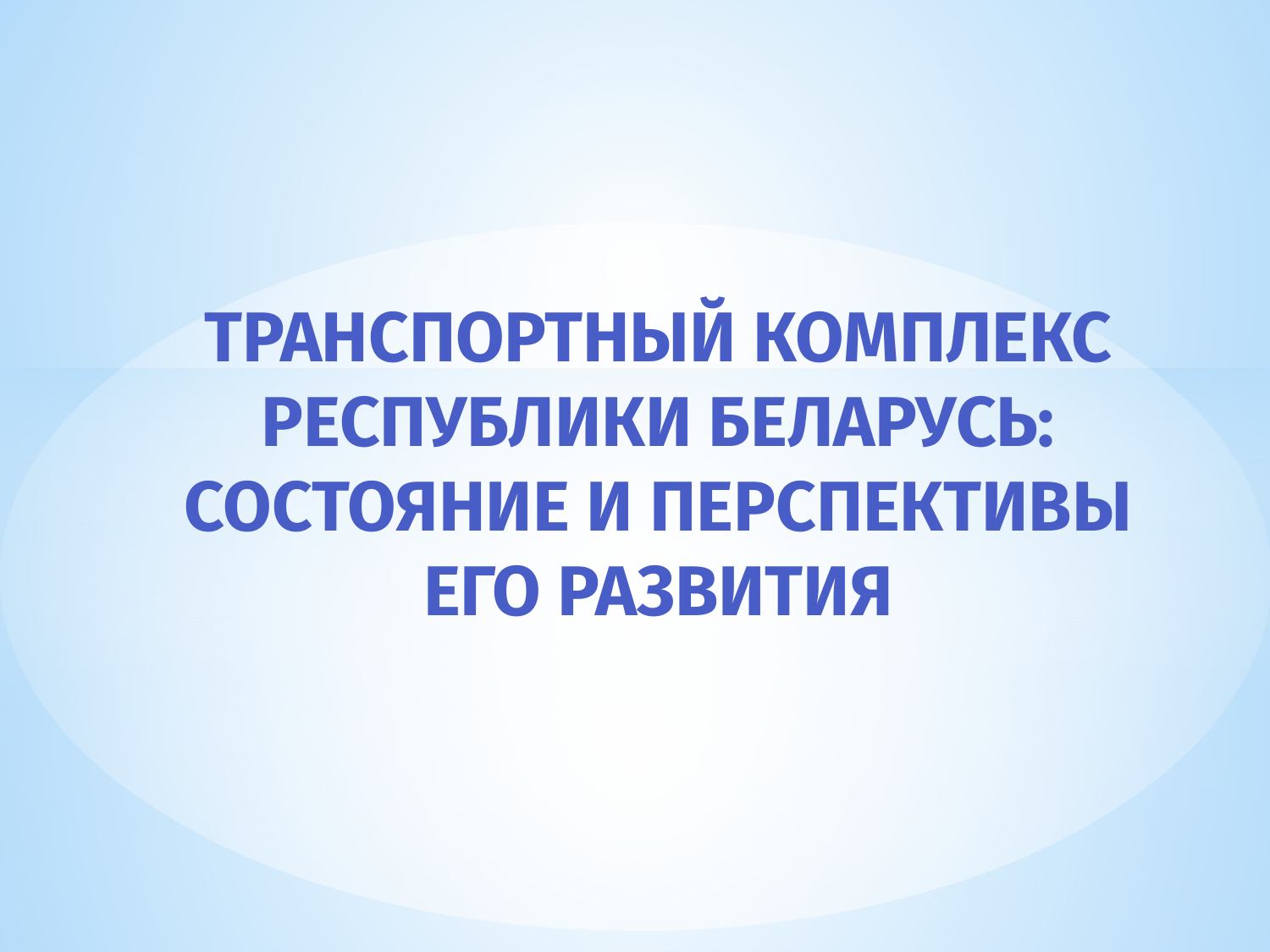

Транспортный комплекс Республики Беларусь:
состояние и перспективы его развития